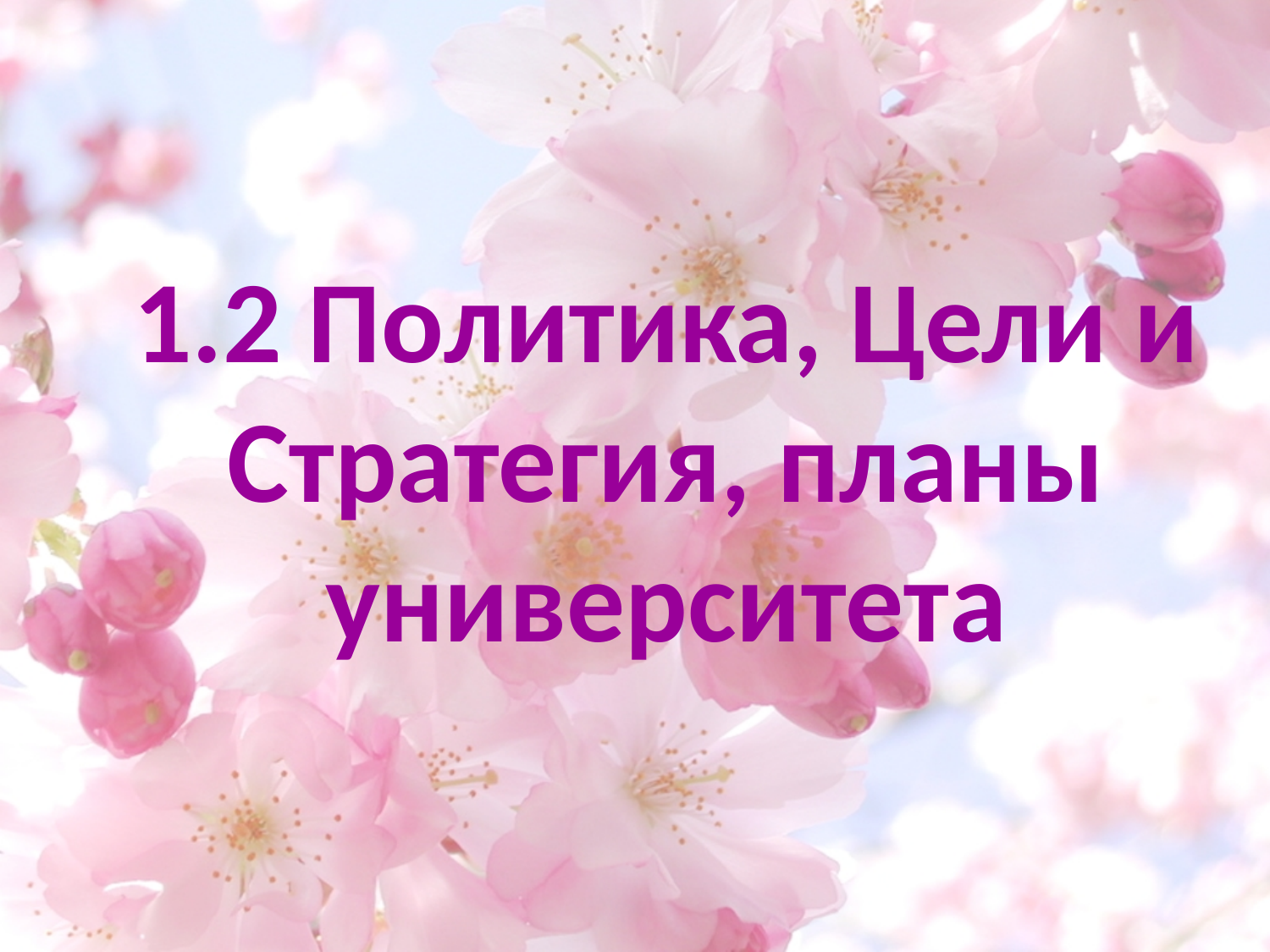

# 1.2 Политика, Цели и Стратегия, планы университета